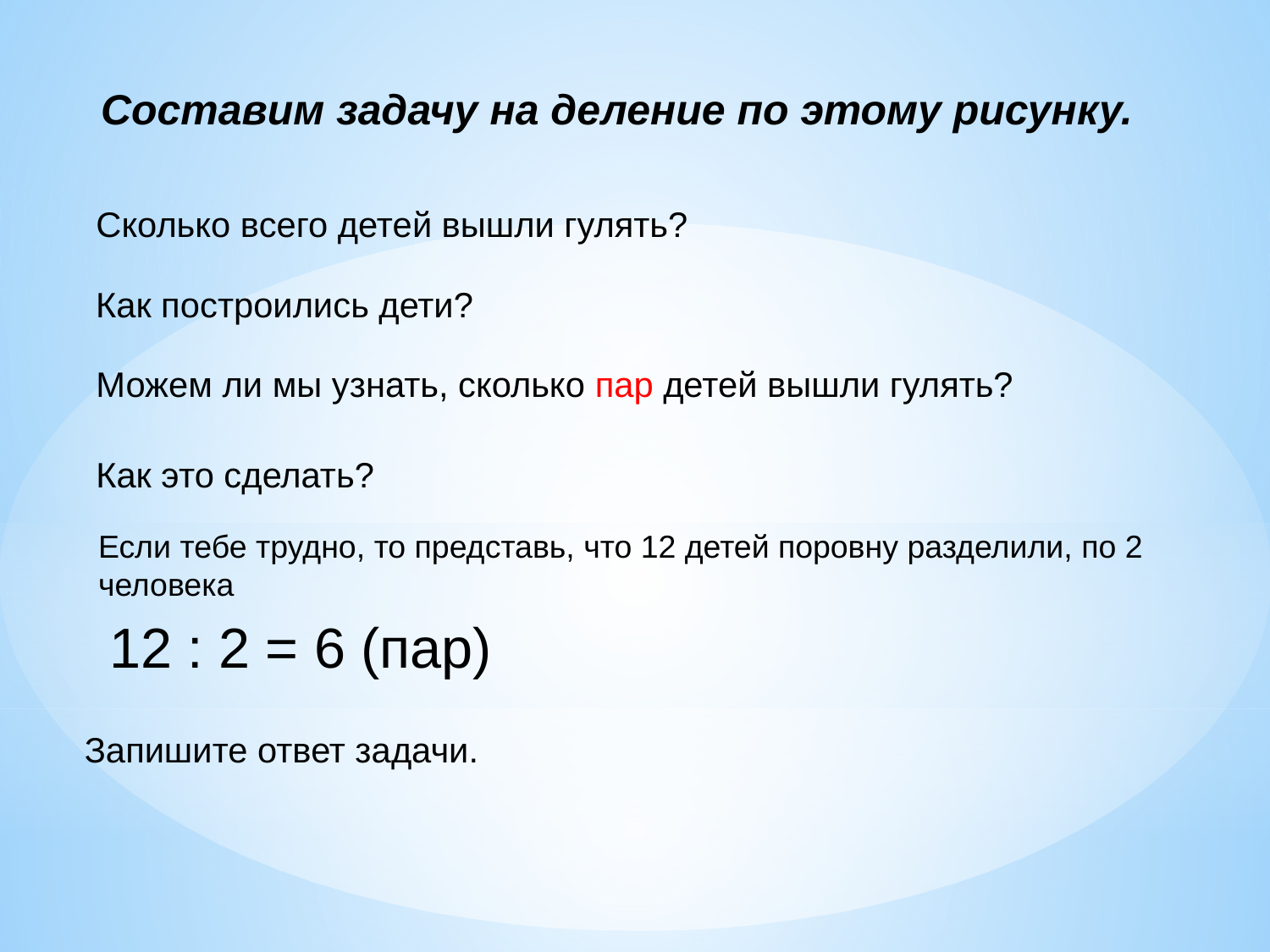

Составим задачу на деление по этому рисунку.
Сколько всего детей вышли гулять?
Как построились дети?
Можем ли мы узнать, сколько пар детей вышли гулять?
Как это сделать?
Если тебе трудно, то представь, что 12 детей поровну разделили, по 2 человека
12 : 2 = 6 (пар)
 Запишите ответ задачи.